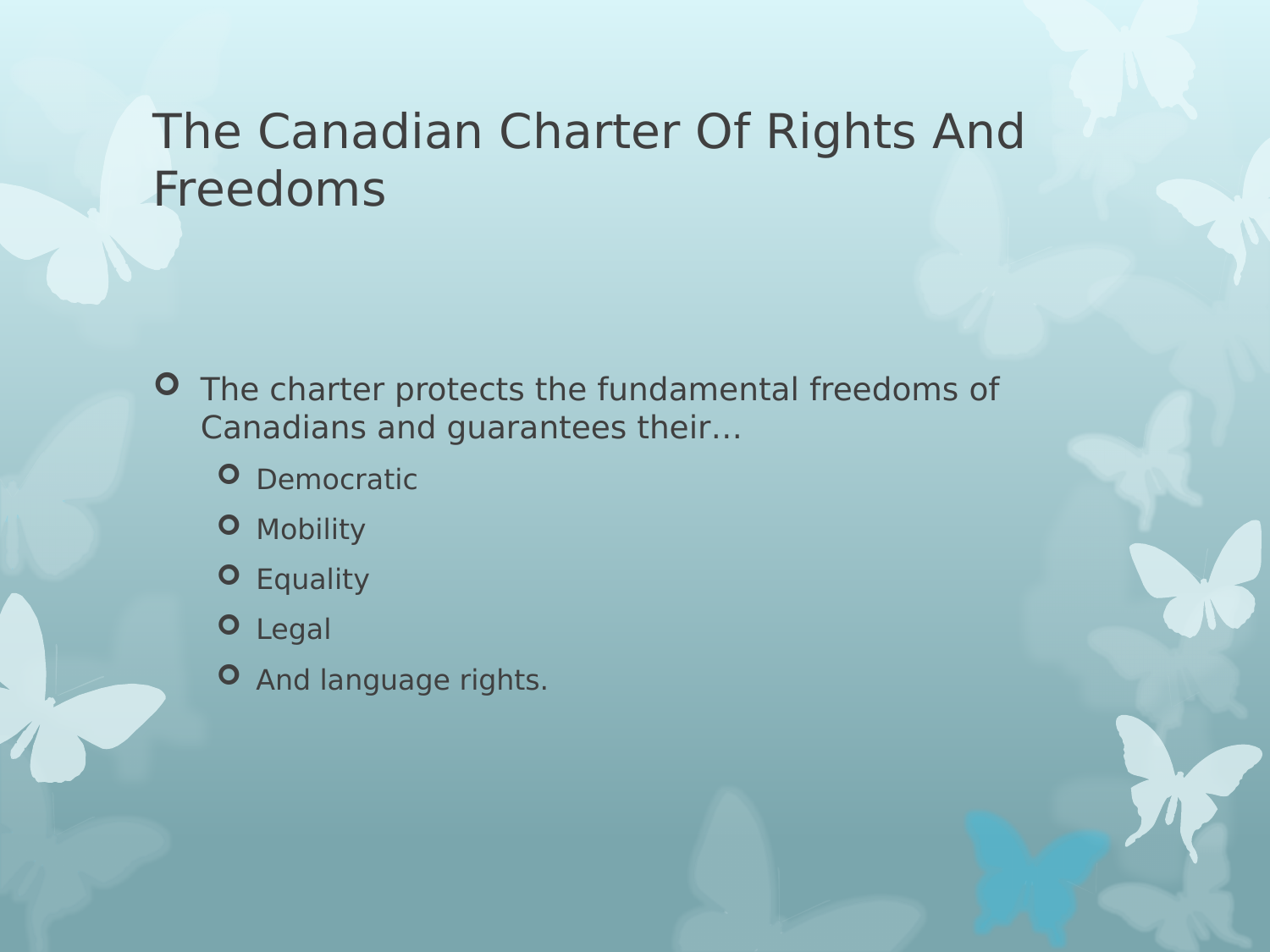

# The Canadian Charter Of Rights And Freedoms
The charter protects the fundamental freedoms of Canadians and guarantees their…
Democratic
Mobility
Equality
Legal
And language rights.